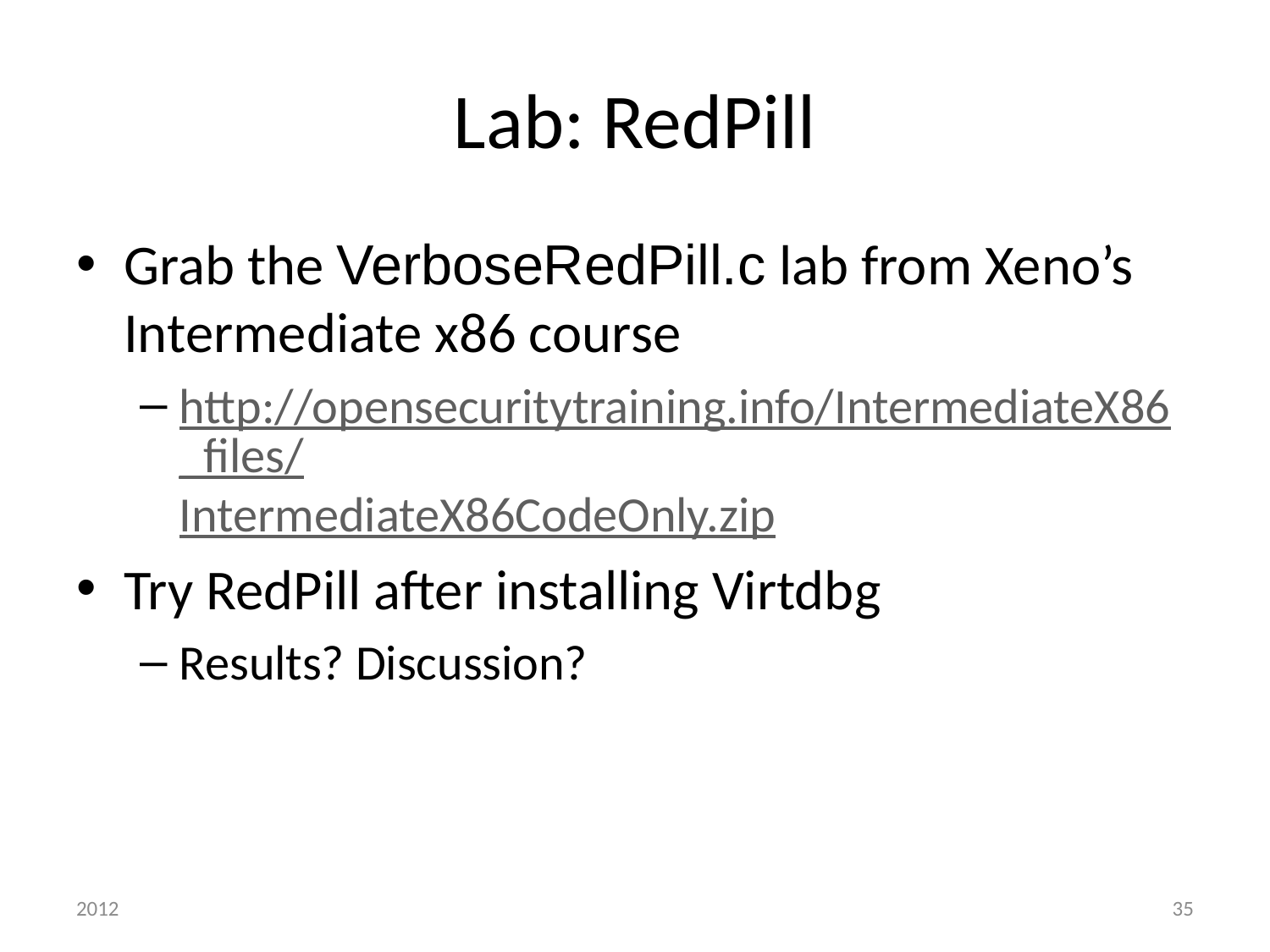

# Lab: RedPill
Grab the VerboseRedPill.c lab from Xeno’s Intermediate x86 course
http://opensecuritytraining.info/IntermediateX86_files/IntermediateX86CodeOnly.zip
Try RedPill after installing Virtdbg
Results? Discussion?

2012

35